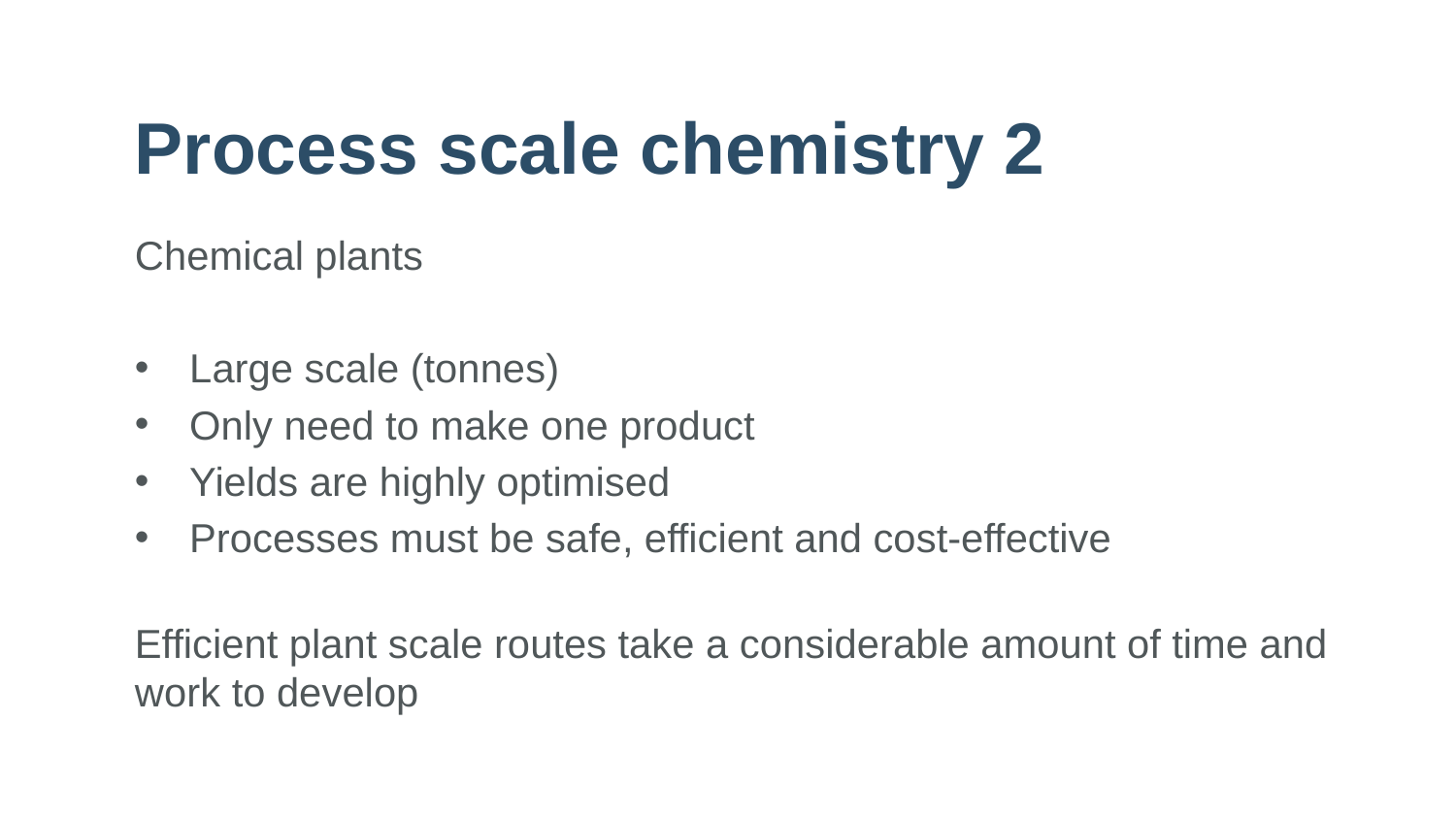

# Process scale chemistry 2
Chemical plants

Large scale (tonnes)
Only need to make one product
Yields are highly optimised
Processes must be safe, efficient and cost-effective
Efficient plant scale routes take a considerable amount of time and work to develop